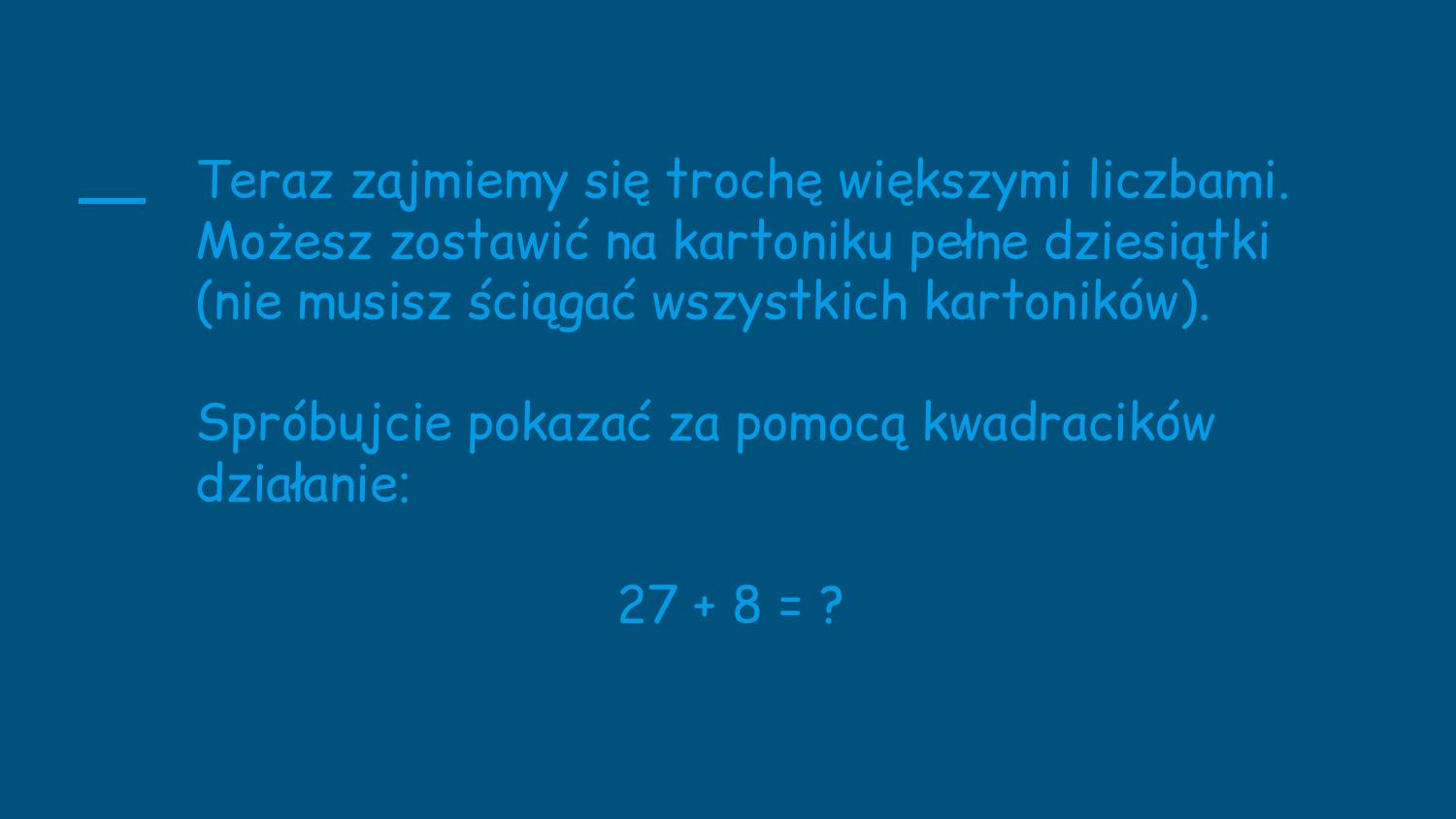

Teraz zajmiemy się trochę większymi liczbami.
Możesz zostawić na kartoniku pełne dziesiątki (nie musisz ściągać wszystkich kartoników).

Spróbujcie pokazać za pomocą kwadracików działanie:

                            27 + 8 = ?